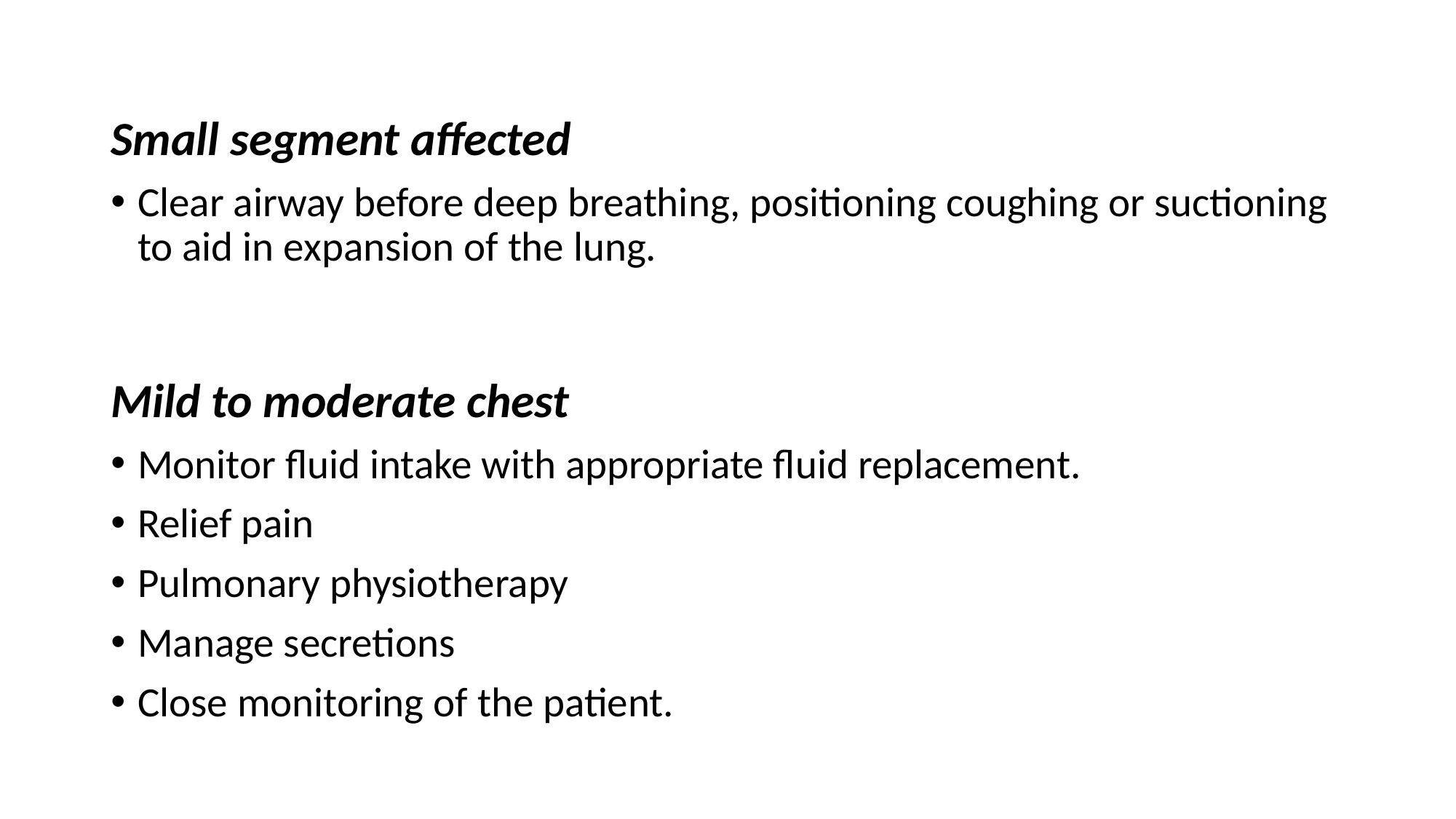

Small segment affected
Clear airway before deep breathing, positioning coughing or suctioning to aid in expansion of the lung.

Mild to moderate chest
Monitor fluid intake with appropriate fluid replacement.
Relief pain
Pulmonary physiotherapy
Manage secretions
Close monitoring of the patient.